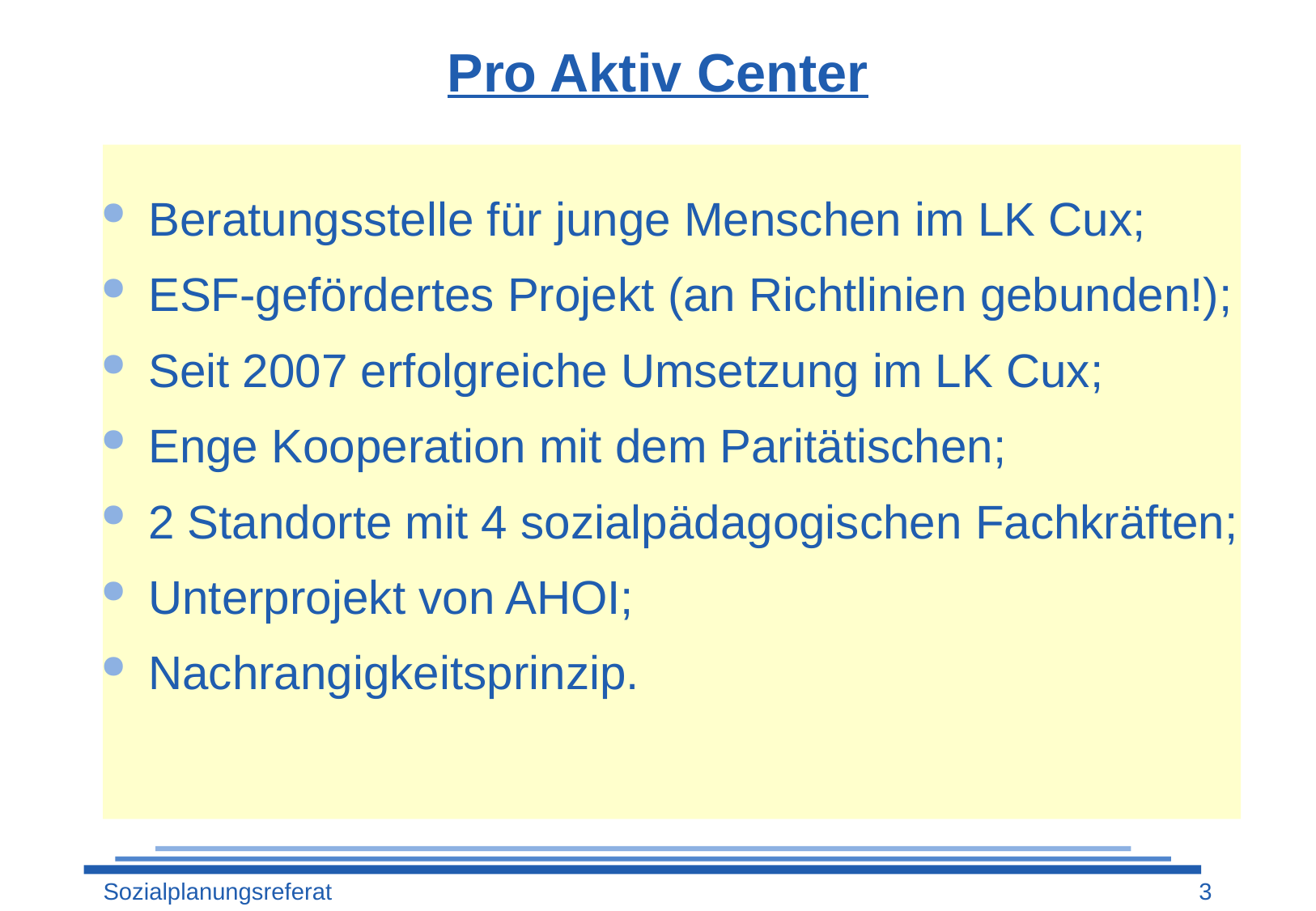

# Pro Aktiv Center
Beratungsstelle für junge Menschen im LK Cux;
ESF-gefördertes Projekt (an Richtlinien gebunden!);
Seit 2007 erfolgreiche Umsetzung im LK Cux;
Enge Kooperation mit dem Paritätischen;
2 Standorte mit 4 sozialpädagogischen Fachkräften;
Unterprojekt von AHOI;
Nachrangigkeitsprinzip.

Sozialplanungsreferat
3